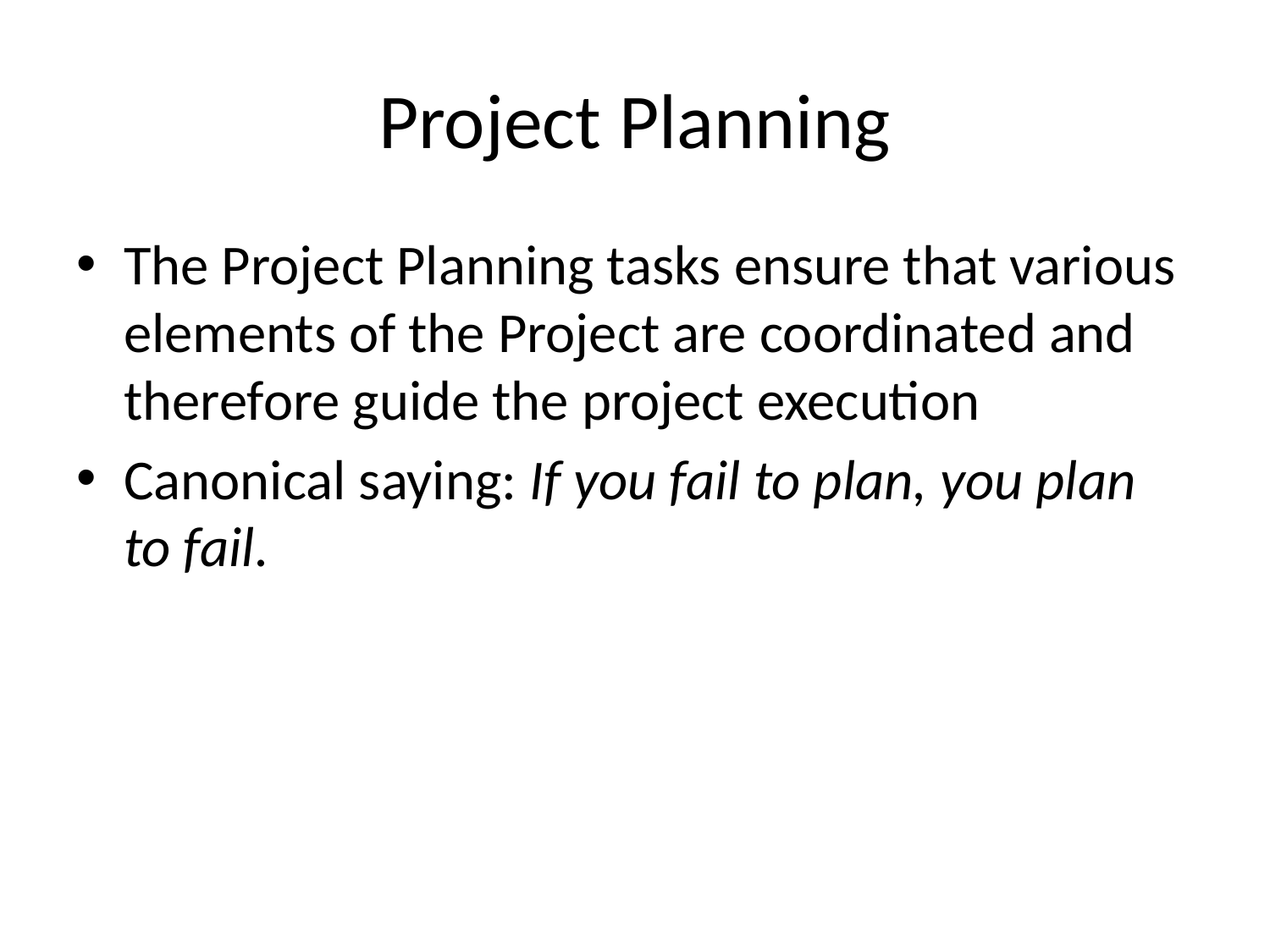

# Project Planning
The Project Planning tasks ensure that various elements of the Project are coordinated and therefore guide the project execution
Canonical saying: If you fail to plan, you plan to fail.